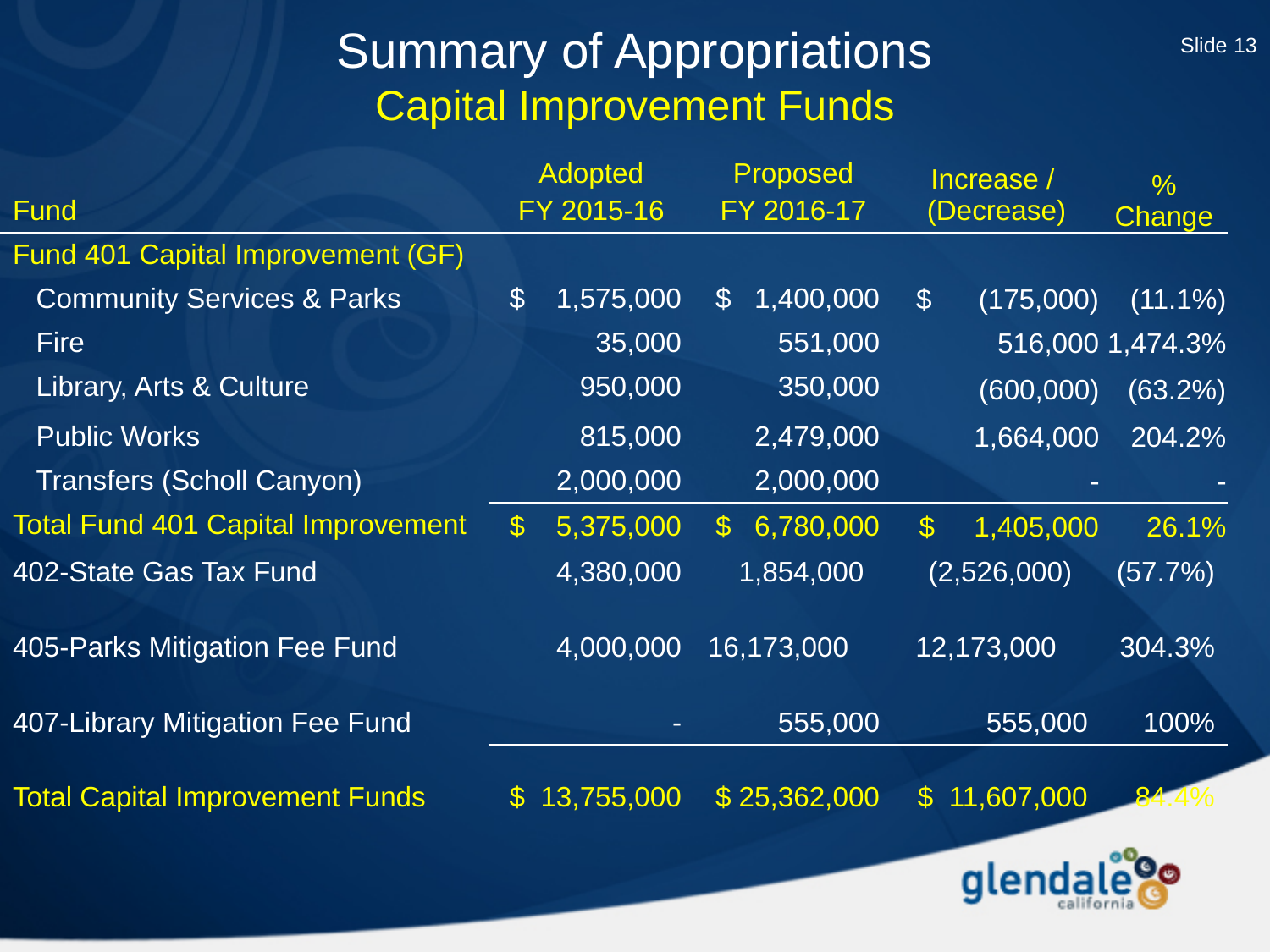

Slide 13
# Summary of Appropriations Capital Improvement Funds
| Fund | Adopted FY 2015-16 | Proposed FY 2016-17 | Increase / (Decrease) | % Change |
| --- | --- | --- | --- | --- |
| Fund 401 Capital Improvement (GF) |  |  |  |  |
| Community Services & Parks | $ 1,575,000 | $ 1,400,000 | $ (175,000) | (11.1%) |
| Fire | 35,000 | 551,000 | 516,000 | 1,474.3% |
| Library, Arts & Culture | 950,000 | 350,000 | (600,000) | (63.2%) |
| Public Works | 815,000 | 2,479,000 | 1,664,000 | 204.2% |
| Transfers (Scholl Canyon) | 2,000,000 | 2,000,000 | - | - |
| Total Fund 401 Capital Improvement | $ 5,375,000 | $ 6,780,000 | $ 1,405,000 | 26.1% |
| 402-State Gas Tax Fund | 4,380,000 | 1,854,000 | (2,526,000) | (57.7%) |
| 405-Parks Mitigation Fee Fund | 4,000,000 | 16,173,000 | 12,173,000 | 304.3% |
| 407-Library Mitigation Fee Fund | - | 555,000 | 555,000 | 100% |
|  |  |  |  |  |
| Total Capital Improvement Funds | $ 13,755,000 | $ 25,362,000 | $ 11,607,000 | 84.4% |